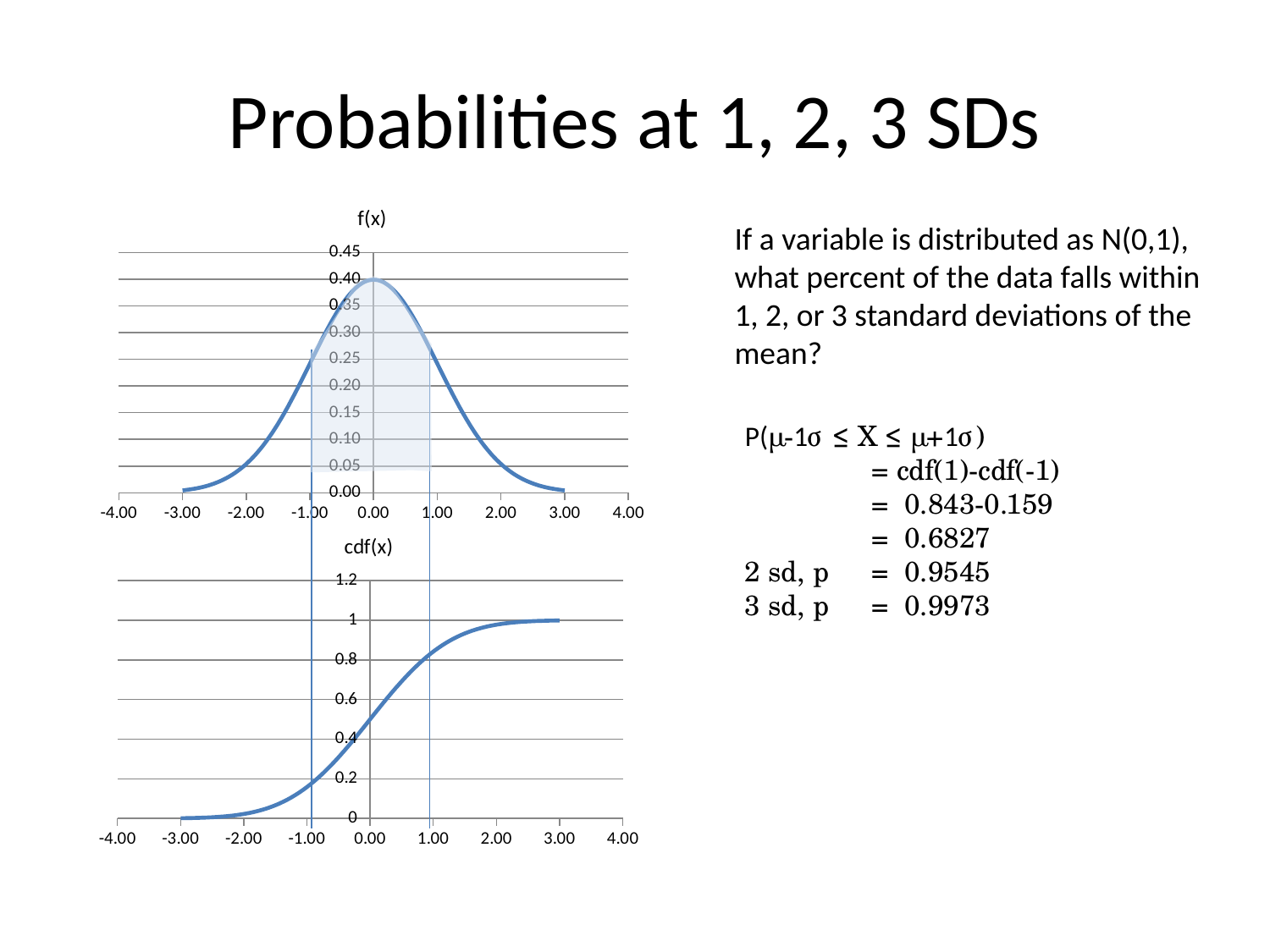

# Probabilities at 1, 2, 3 SDs

### Chart:

| Category | f(x) |
|---|---|
If a variable is distributed as N(0,1), what percent of the data falls within 1, 2, or 3 standard deviations of the mean?

P(μ-1σ ≤ X ≤ μ+1σ)
	= cdf(1)-cdf(-1)
	=  0.843-0.159
	=  0.6827
2 sd, p	=  0.9545
3 sd, p	=  0.9973

### Chart:

| Category | cdf(x) |
|---|---|